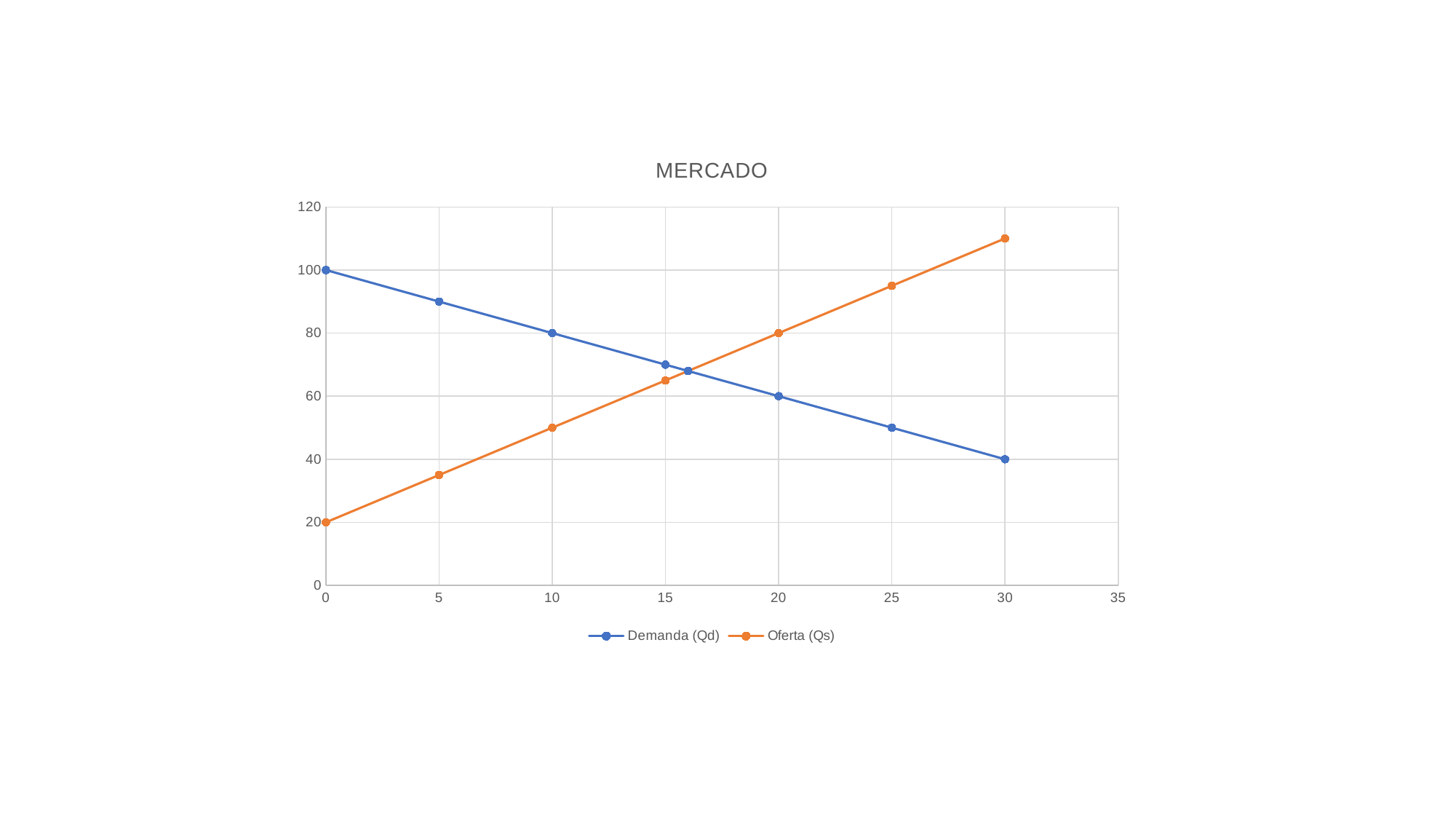

### Chart: MERCADO

| Category | Demanda (Qd) | Oferta (Qs) |
|---|---|---|